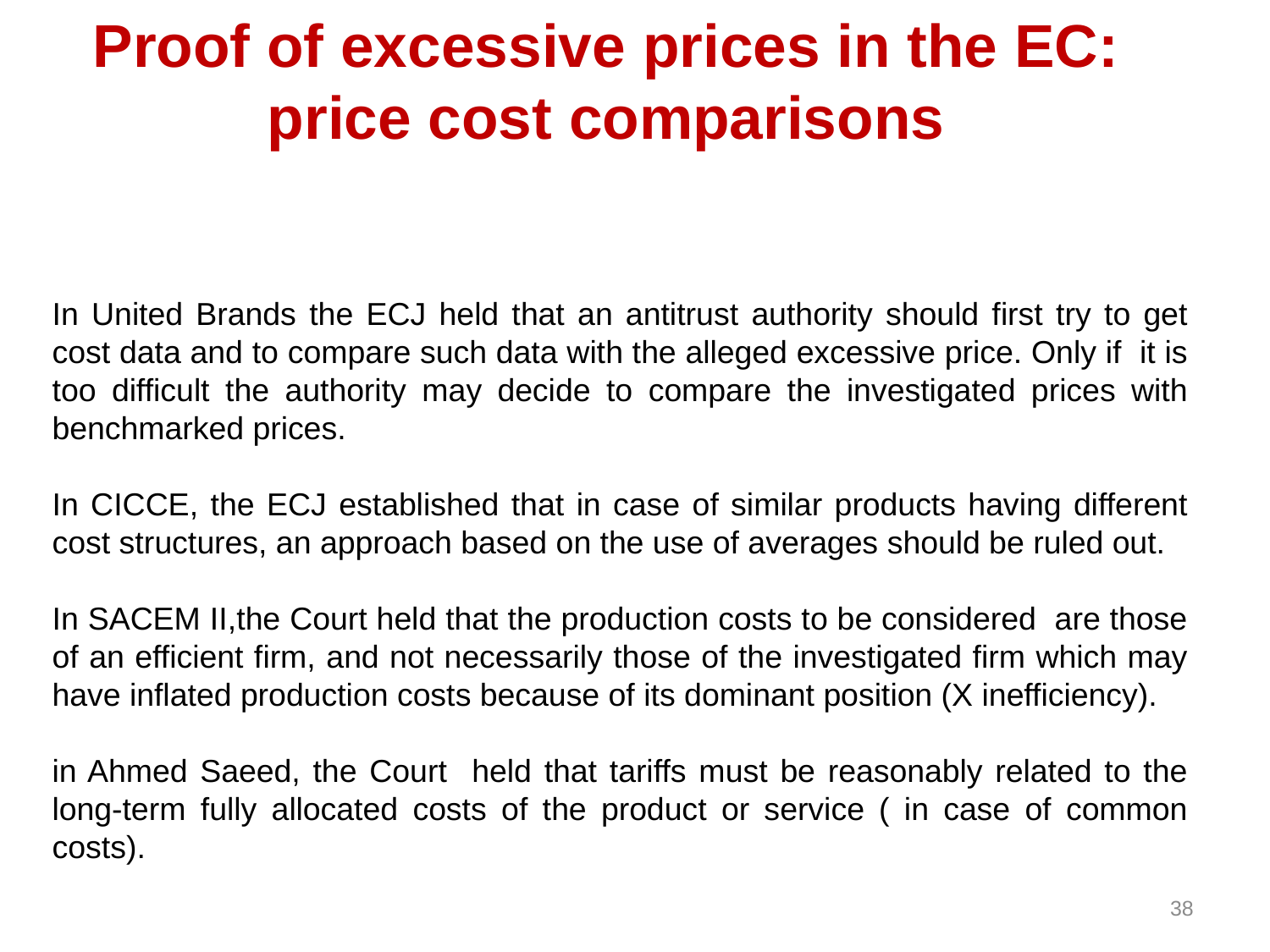

# Proof of excessive prices in the EC: price cost comparisons
In United Brands the ECJ held that an antitrust authority should first try to get cost data and to compare such data with the alleged excessive price. Only if  it is too difficult the authority may decide to compare the investigated prices with benchmarked prices.

In CICCE, the ECJ established that in case of similar products having different cost structures, an approach based on the use of averages should be ruled out.

In SACEM II,the Court held that the production costs to be considered  are those of an efficient firm, and not necessarily those of the investigated firm which may have inflated production costs because of its dominant position (X inefficiency).

in Ahmed Saeed, the Court  held that tariffs must be reasonably related to the long-term fully allocated costs of the product or service ( in case of common costs).

38